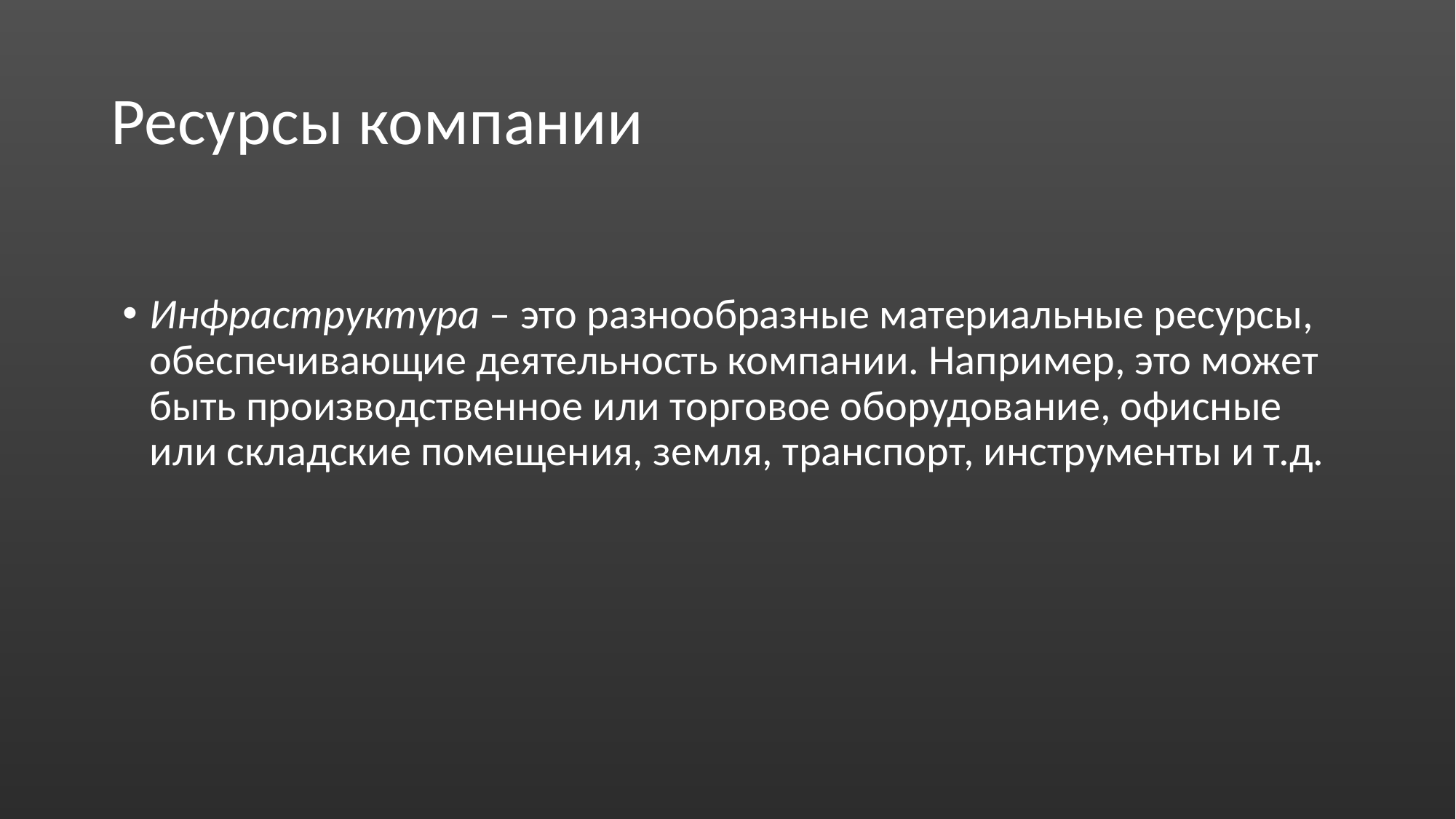

# Ресурсы компании
Инфраструктура – это разнообразные материальные ресурсы, обеспечивающие деятельность компании. Например, это может быть производственное или торговое оборудование, офисные или складские помещения, земля, транспорт, инструменты и т.д.